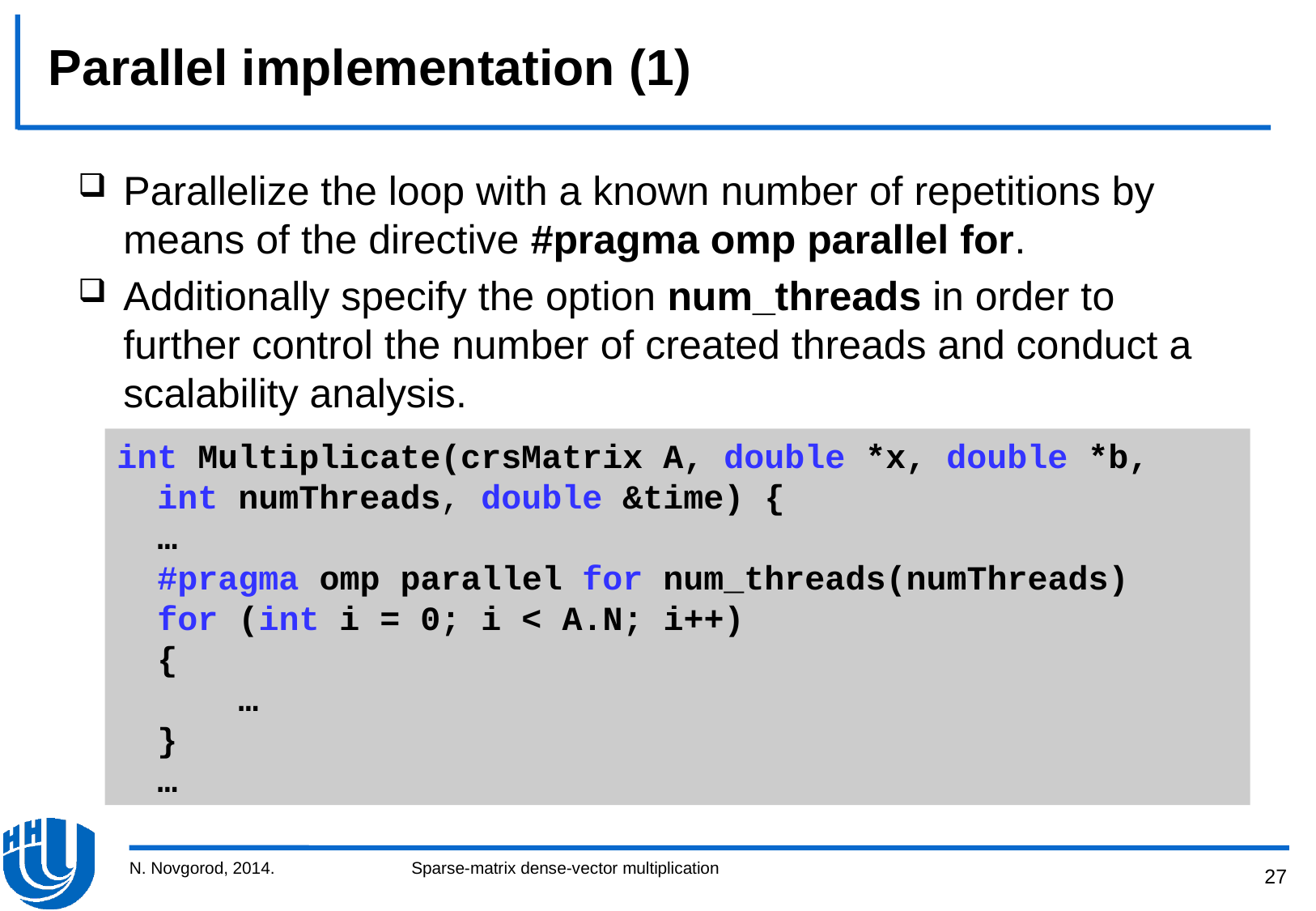

# Parallel implementation (1)
Parallelize the loop with a known number of repetitions by means of the directive #pragma omp parallel for.
Additionally specify the option num_threads in order to further control the number of created threads and conduct a scalability analysis.
int Multiplicate(crsMatrix A, double *x, double *b,
  int numThreads, double &time) {
  …
  #pragma omp parallel for num_threads(numThreads)
  for (int i = 0; i < A.N; i++)
  {
	…
  }
  …
N. Novgorod, 2014.
Sparse-matrix dense-vector multiplication